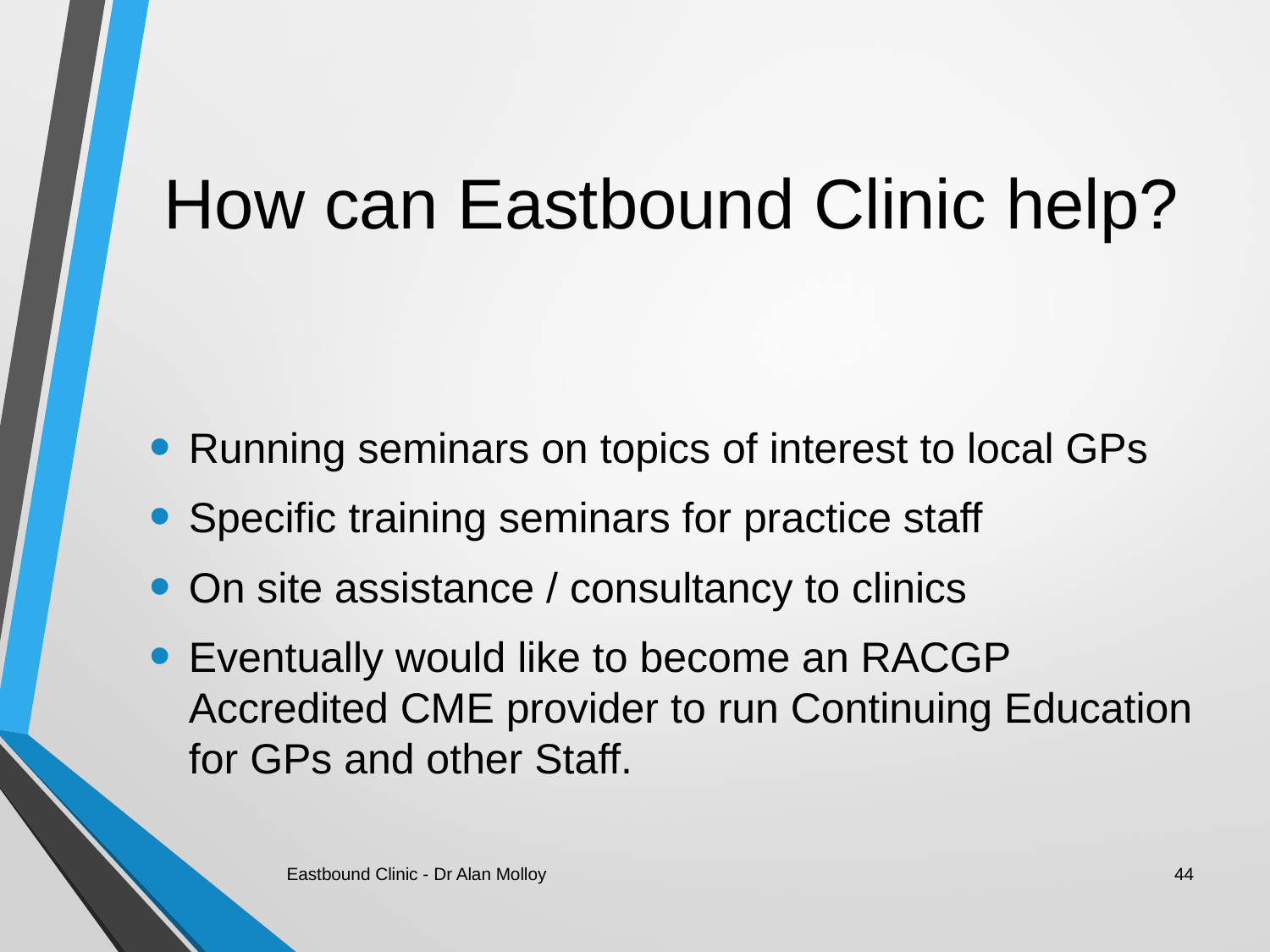

# How can Eastbound Clinic help?
Running seminars on topics of interest to local GPs
Specific training seminars for practice staff
On site assistance / consultancy to clinics
Eventually would like to become an RACGP Accredited CME provider to run Continuing Education for GPs and other Staff.
Eastbound Clinic - Dr Alan Molloy
44